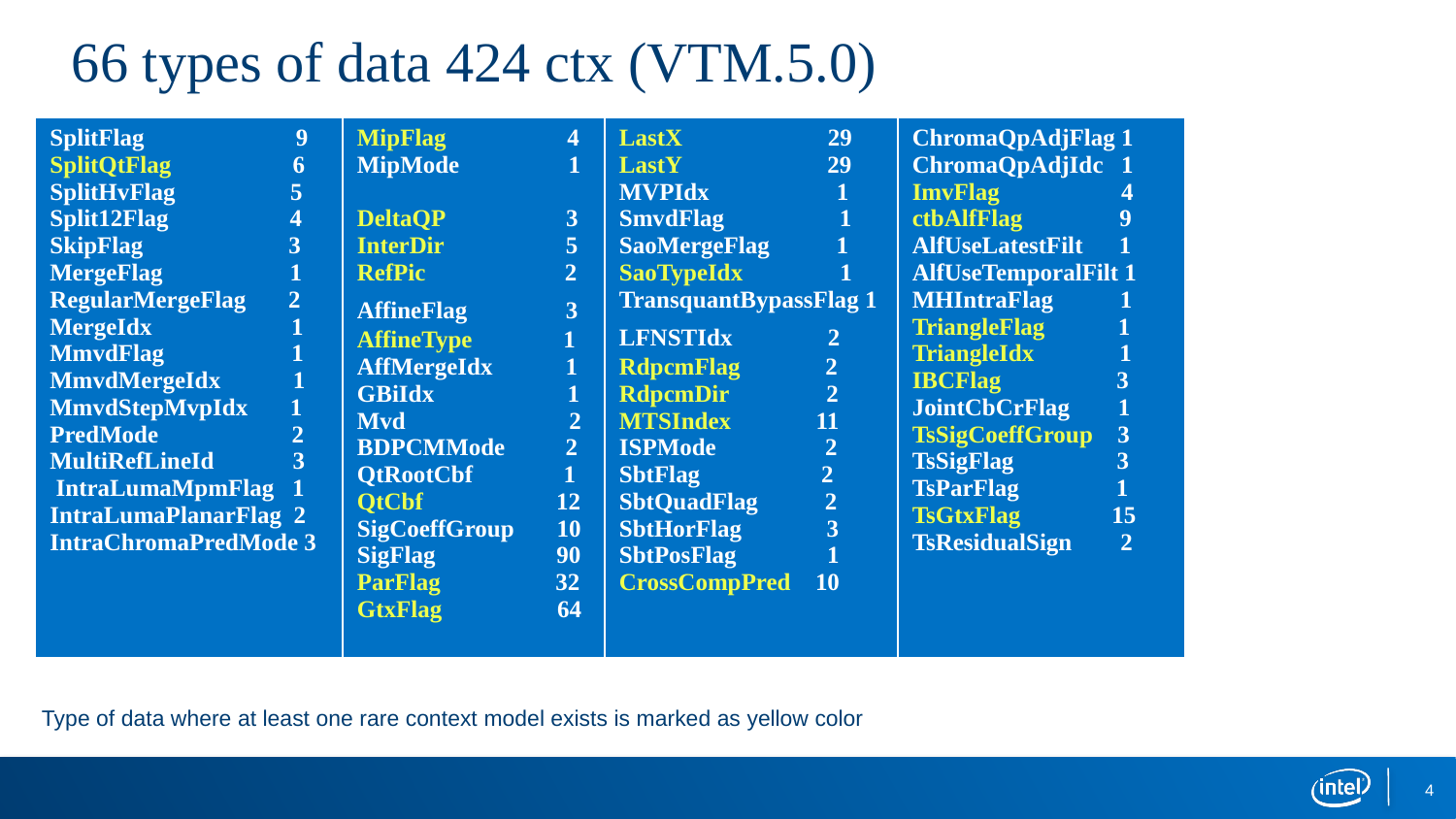

# 66 types of data 424 ctx (VTM.5.0)
| SplitFlag 9 SplitQtFlag 6 SplitHvFlag 5 Split12Flag 4 SkipFlag 3 MergeFlag 1 RegularMergeFlag 2 MergeIdx 1 MmvdFlag 1 MmvdMergeIdx 1 MmvdStepMvpIdx 1 PredMode 2 MultiRefLineId 3 IntraLumaMpmFlag 1 IntraLumaPlanarFlag 2 IntraChromaPredMode 3 | MipFlag 4 MipMode 1 DeltaQP 3 InterDir 5 RefPic 2 AffineFlag 3 AffineType 1 AffMergeIdx 1 GBiIdx 1 Mvd 2 BDPCMMode 2 QtRootCbf 1 QtCbf 12 SigCoeffGroup 10 SigFlag 90 ParFlag 32 GtxFlag 64 | LastX 29 LastY 29 MVPIdx 1 SmvdFlag 1 SaoMergeFlag 1 SaoTypeIdx 1 TransquantBypassFlag 1 LFNSTIdx 2 RdpcmFlag 2 RdpcmDir 2 MTSIndex 11 ISPMode 2 SbtFlag 2 SbtQuadFlag 2 SbtHorFlag 3 SbtPosFlag 1 CrossCompPred 10 | ChromaQpAdjFlag 1 ChromaQpAdjIdc 1 ImvFlag 4 ctbAlfFlag 9 AlfUseLatestFilt 1 AlfUseTemporalFilt 1 MHIntraFlag 1 TriangleFlag 1 TriangleIdx 1 IBCFlag 3 JointCbCrFlag 1 TsSigCoeffGroup 3 TsSigFlag 3 TsParFlag 1 TsGtxFlag 15 TsResidualSign 2 |
| --- | --- | --- | --- |
Type of data where at least one rare context model exists is marked as yellow color
4